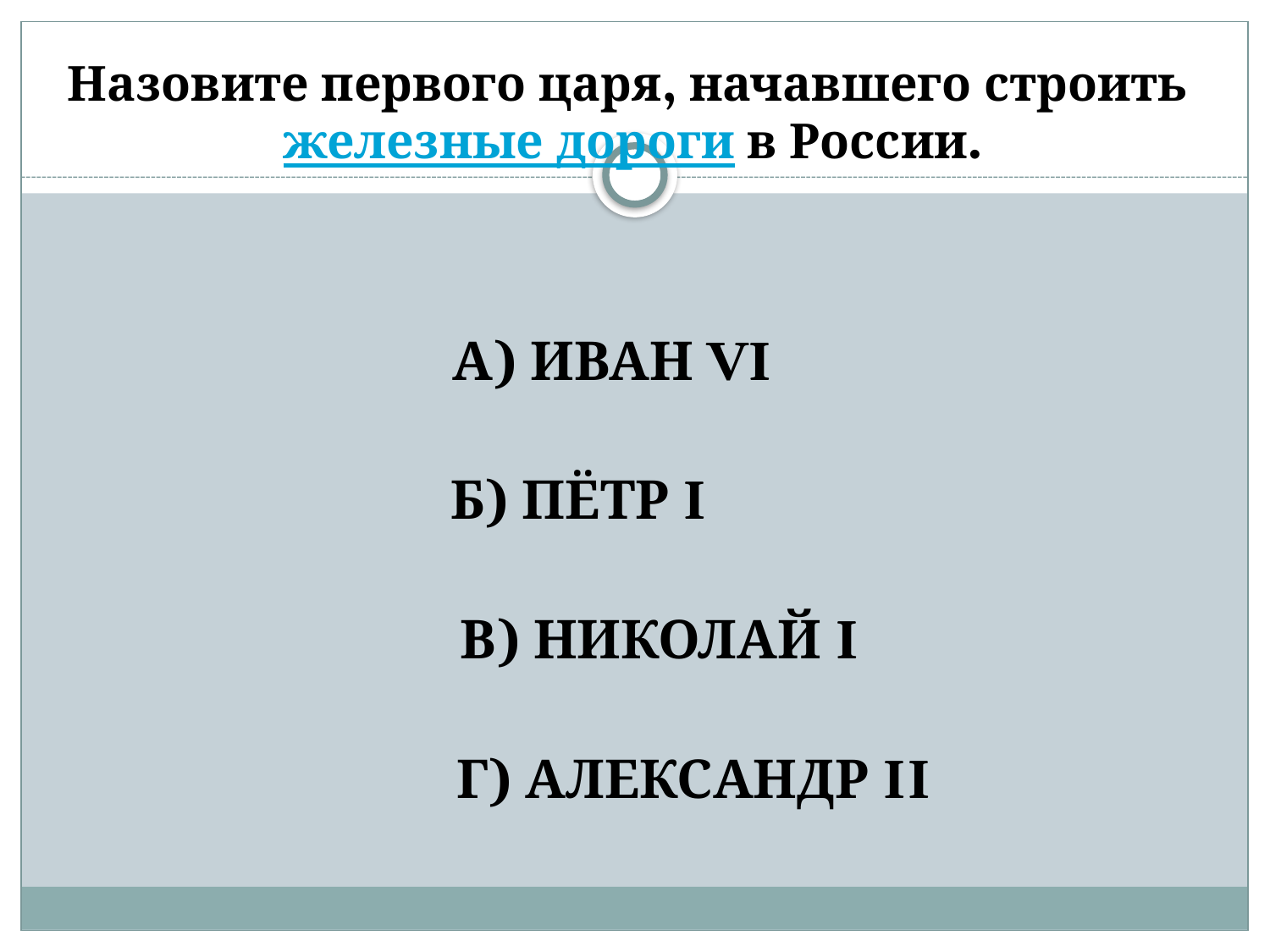

# Назовите первого царя, начавшего строить железные дороги в России.
     А) ИВАН VI
Б) ПЁТР I
            В) НИКОЛАЙ I
                 Г) АЛЕКСАНДР II